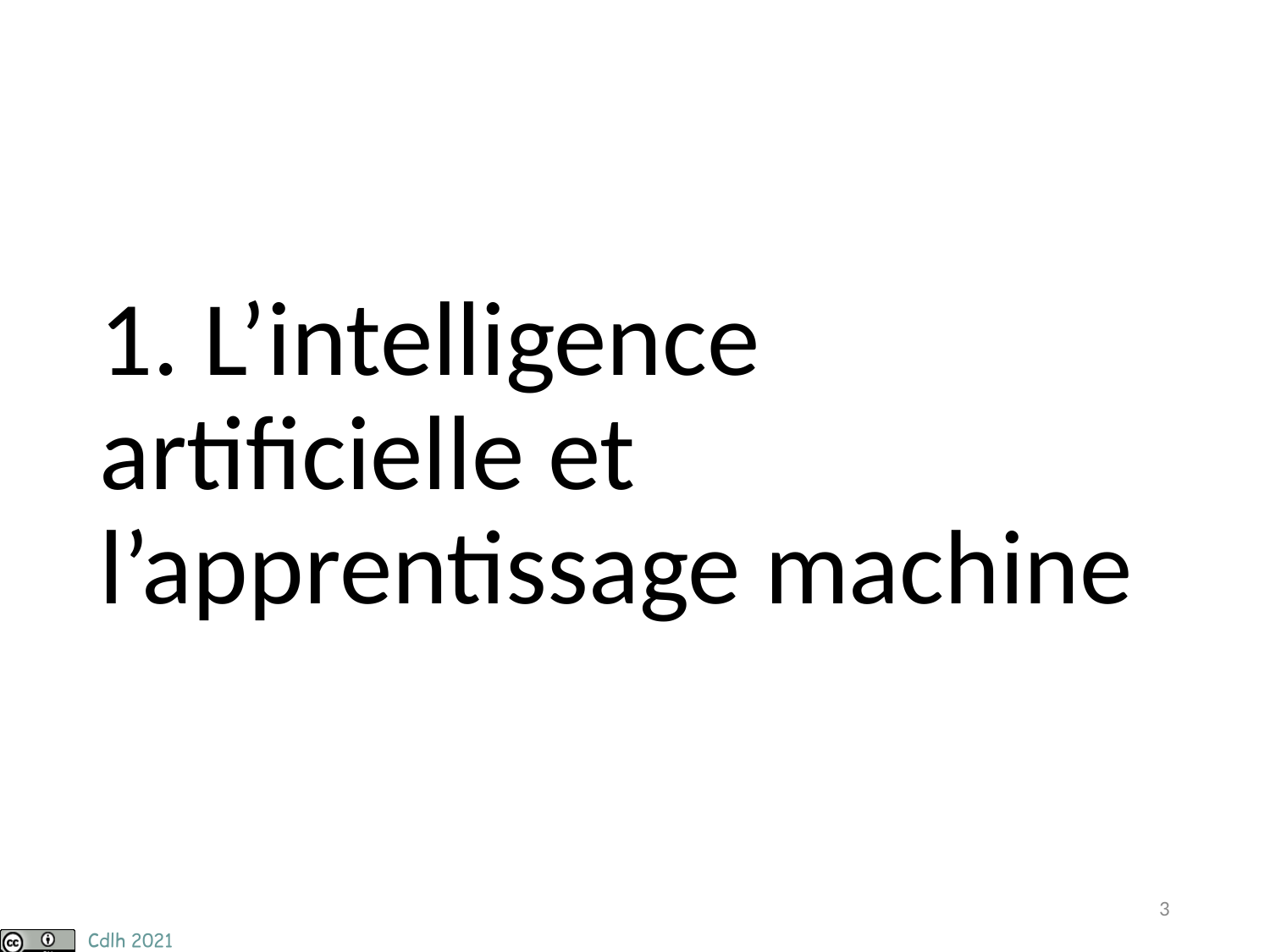

# 1. L’intelligence artificielle et l’apprentissage machine

3